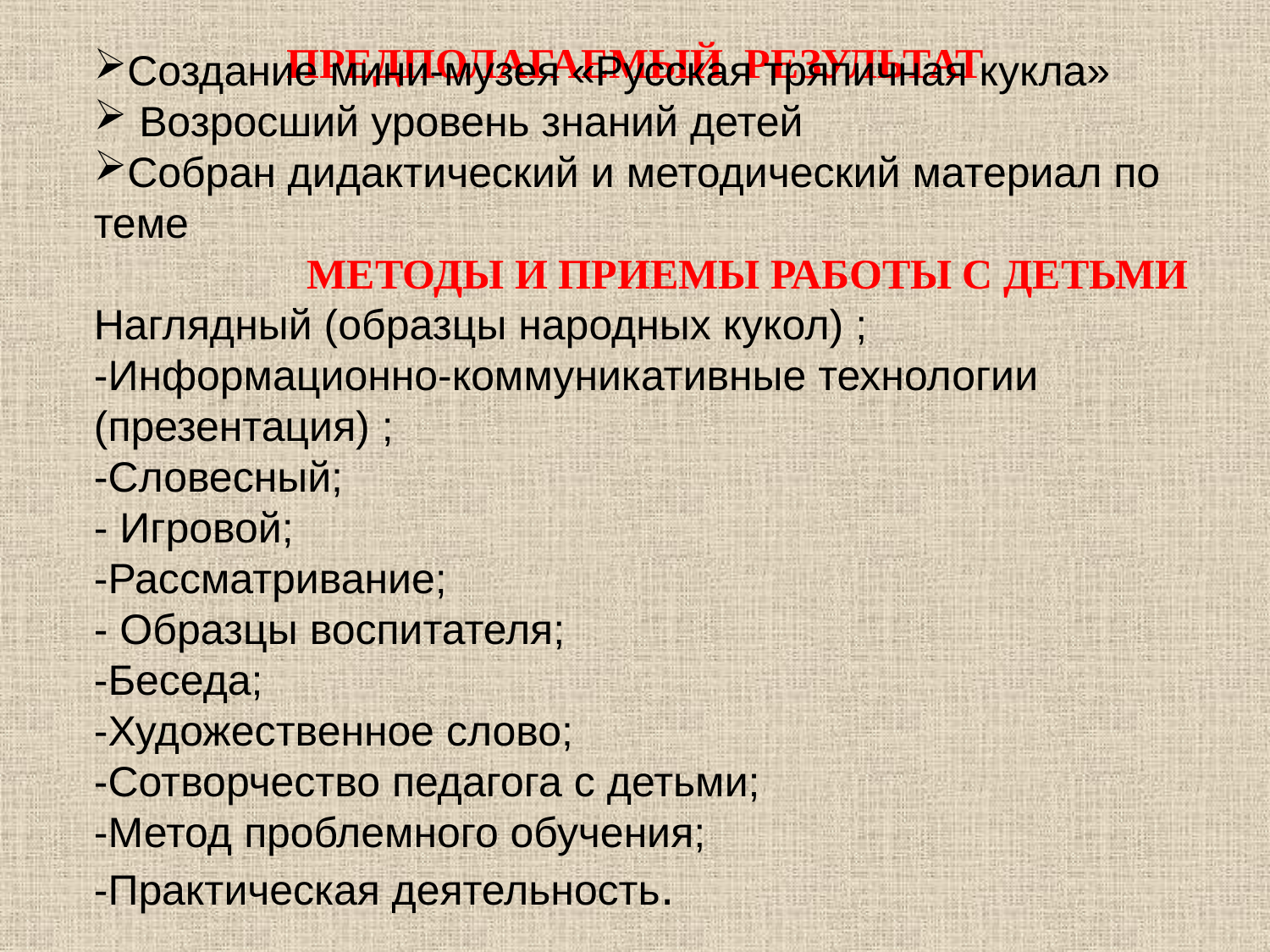

ПРЕДПОЛАГАЕМЫЙ  РЕЗУЛЬТАТ

Создание мини-музея «Русская тряпичная кукла»
 Возросший уровень знаний детей
Собран дидактический и методический материал по теме
                  МЕТОДЫ И ПРИЕМЫ РАБОТЫ С ДЕТЬМИ
Наглядный (образцы народных кукол) ;
-Информационно-коммуникативные технологии (презентация) ;
-Словесный;
- Игровой;
-Рассматривание;
- Образцы воспитателя;
-Беседа;
-Художественное слово;
-Сотворчество педагога с детьми;
-Метод проблемного обучения;
-Практическая деятельность.